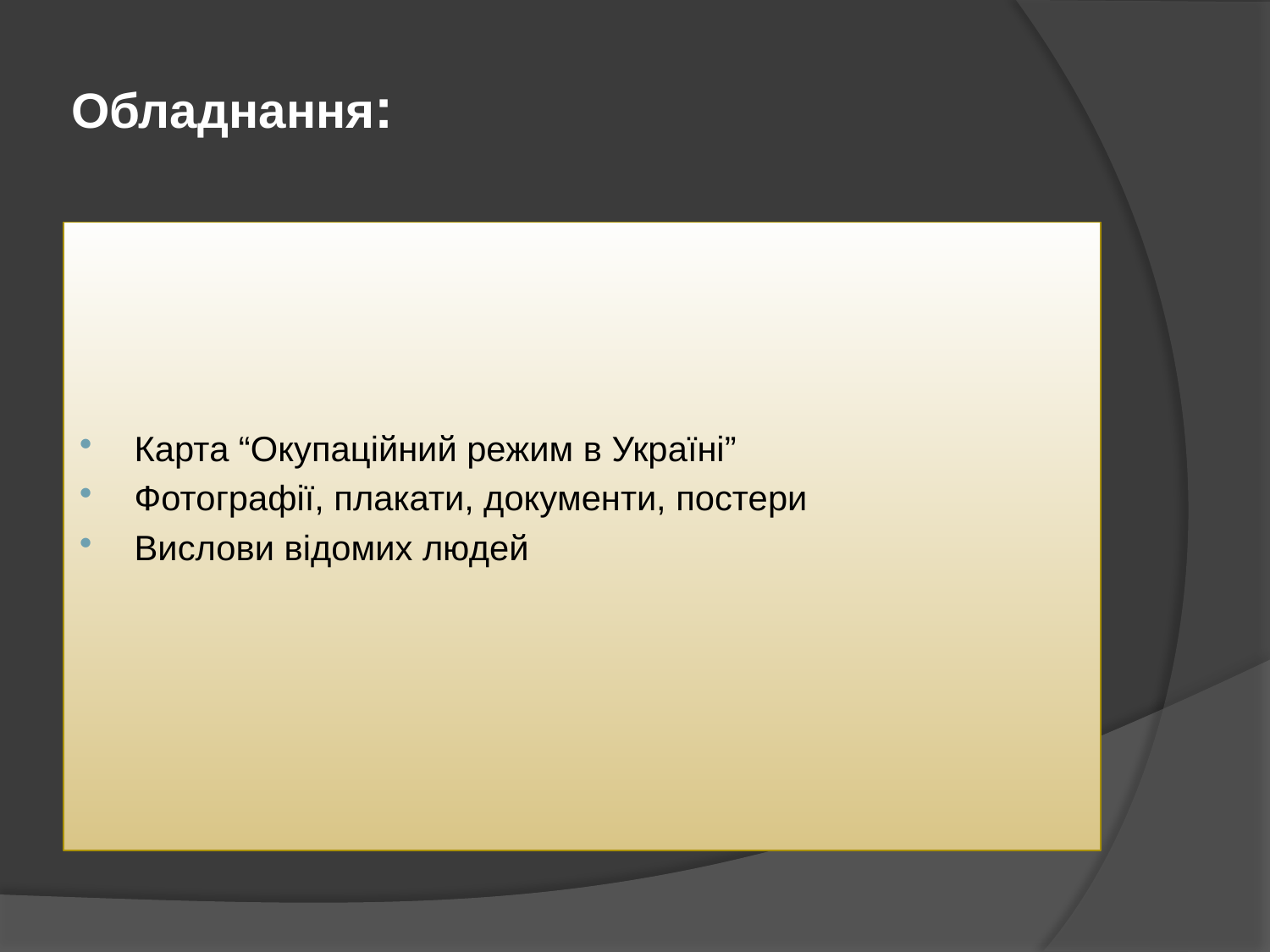

# Обладнання:

Карта “Окупаційний режим в Україні”
Фотографії, плакати, документи, постери
Вислови відомих людей